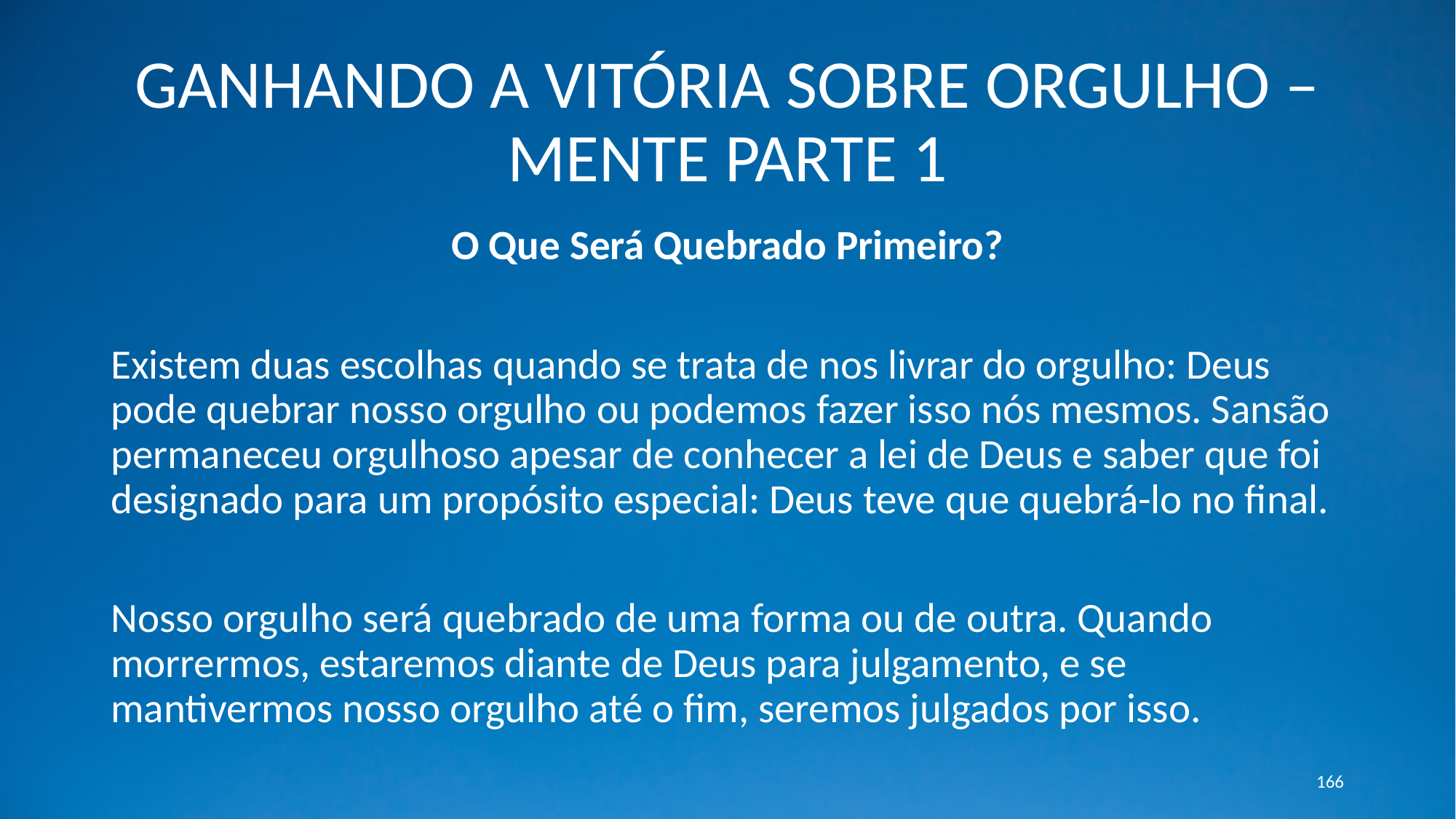

# GANHANDO A VITÓRIA SOBRE ORGULHO – MENTE PARTE 1
O Que Será Quebrado Primeiro?

Existem duas escolhas quando se trata de nos livrar do orgulho: Deus pode quebrar nosso orgulho ou podemos fazer isso nós mesmos. Sansão permaneceu orgulhoso apesar de conhecer a lei de Deus e saber que foi designado para um propósito especial: Deus teve que quebrá-lo no final.

Nosso orgulho será quebrado de uma forma ou de outra. Quando morrermos, estaremos diante de Deus para julgamento, e se mantivermos nosso orgulho até o fim, seremos julgados por isso.
166